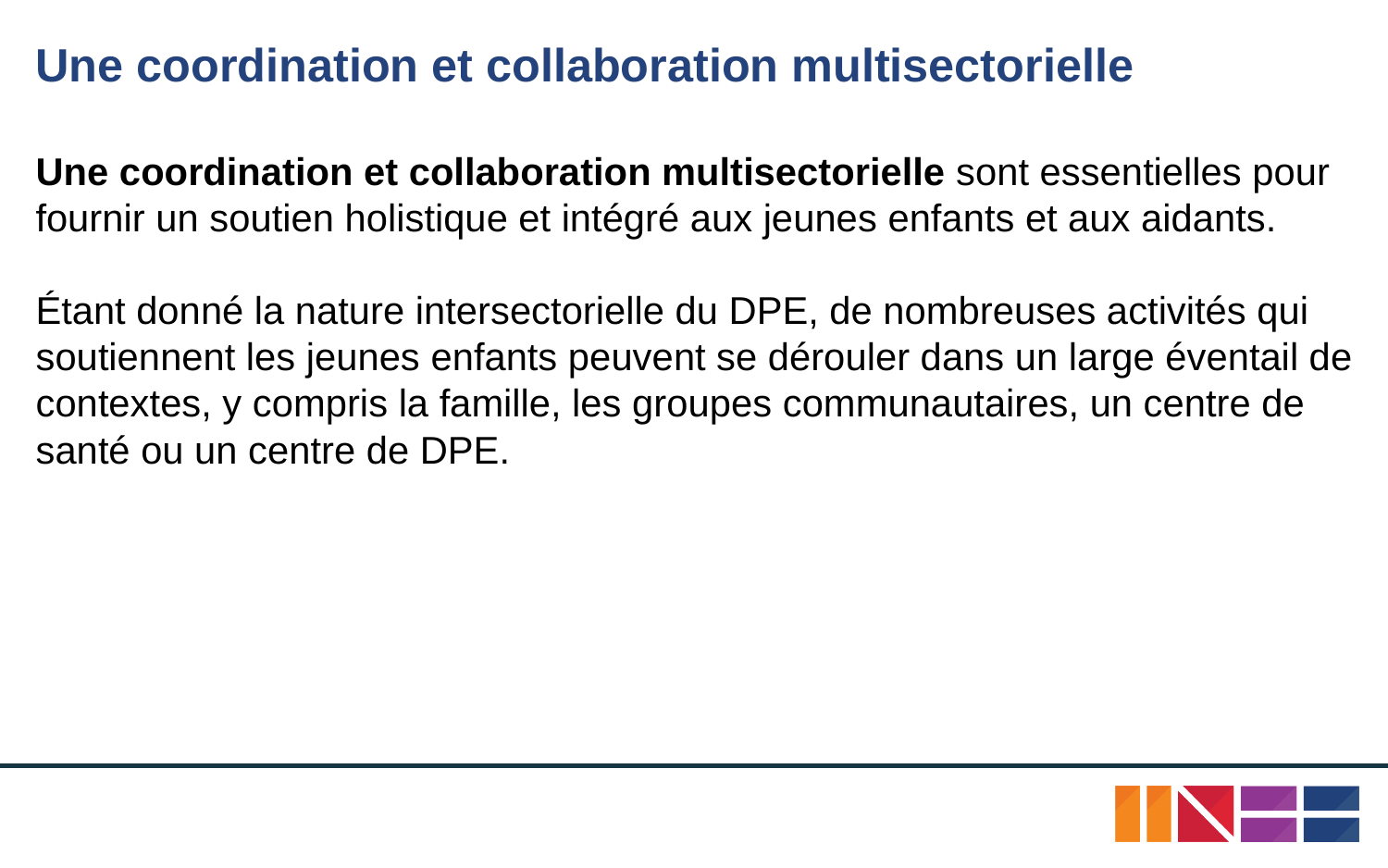

# Une coordination et collaboration multisectorielle

Une coordination et collaboration multisectorielle sont essentielles pour fournir un soutien holistique et intégré aux jeunes enfants et aux aidants.

Étant donné la nature intersectorielle du DPE, de nombreuses activités qui soutiennent les jeunes enfants peuvent se dérouler dans un large éventail de contextes, y compris la famille, les groupes communautaires, un centre de santé ou un centre de DPE.